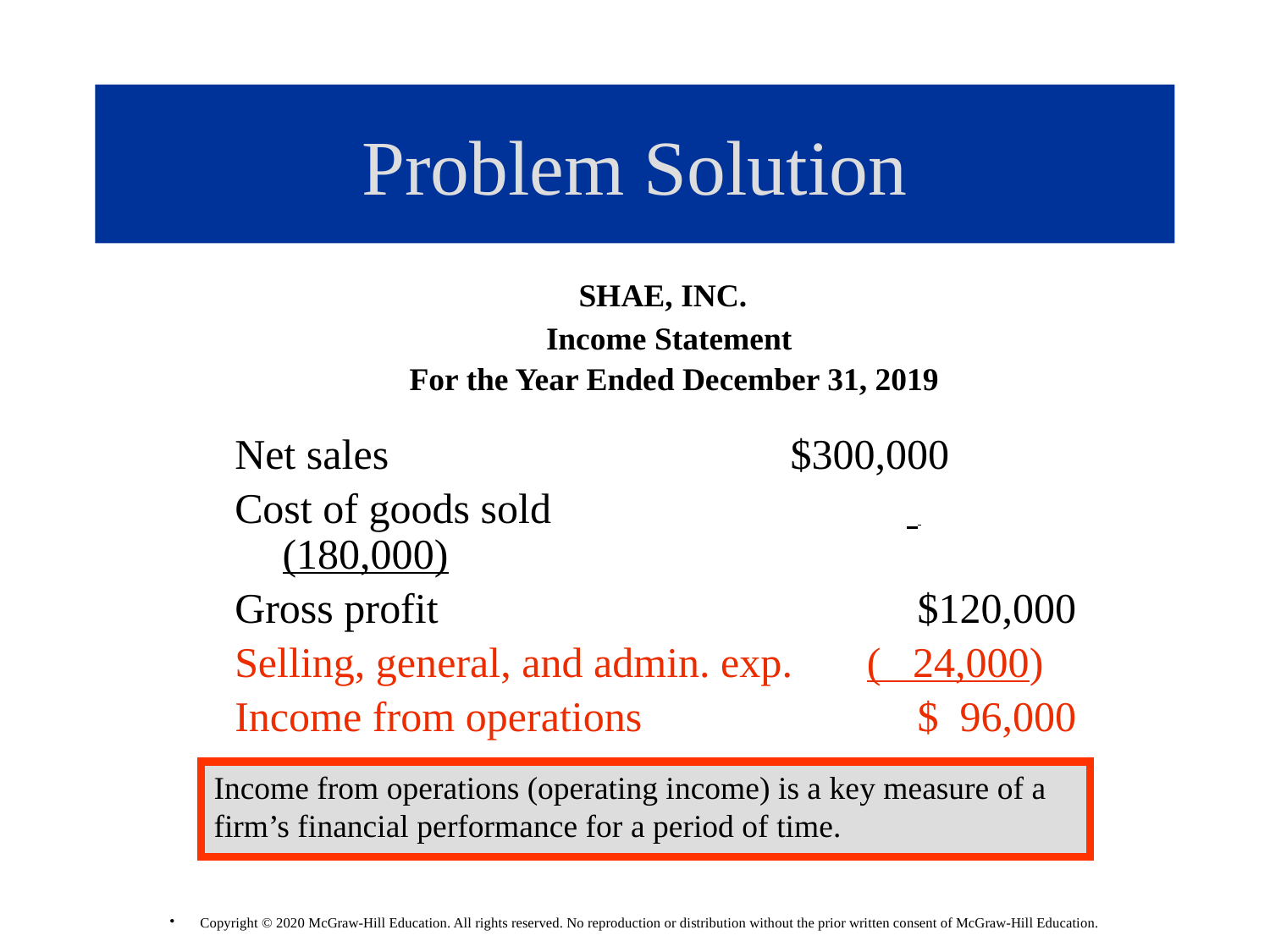

#
Problem Solution
			    SHAE, INC.
		                 Income Statement
		For the Year Ended December 31, 2019

Net sales		    		$300,000
Cost of goods sold	   	              (180,000)
Gross profit		  	            $120,000
Selling, general, and admin. exp.       (   24,000)
Income from operations  		$  96,000

Income from operations (operating income) is a key measure of a firm’s financial performance for a period of time.